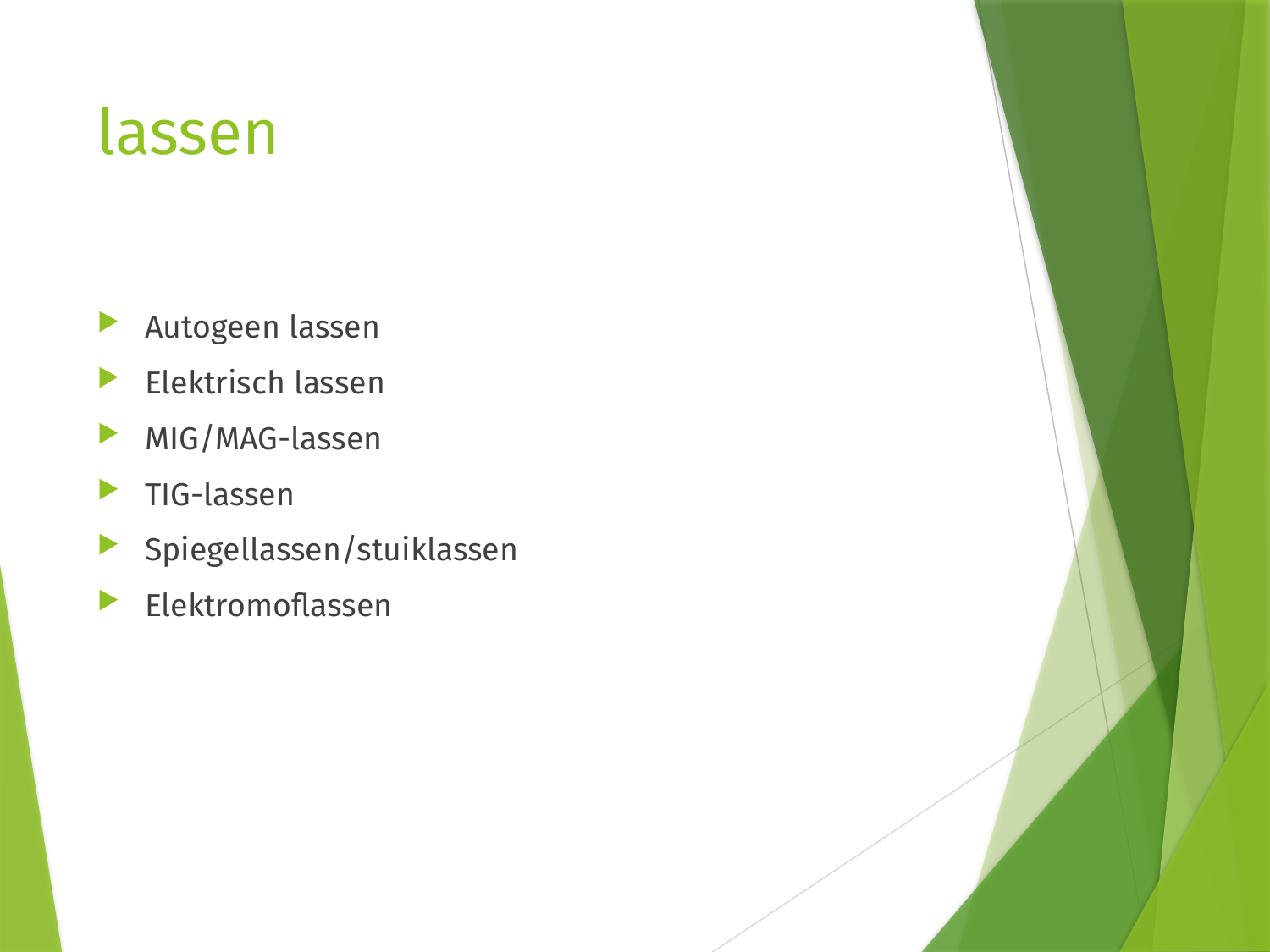

# lassen
Autogeen lassen
Elektrisch lassen
MIG/MAG-lassen
TIG-lassen
Spiegellassen/stuiklassen
Elektromoflassen